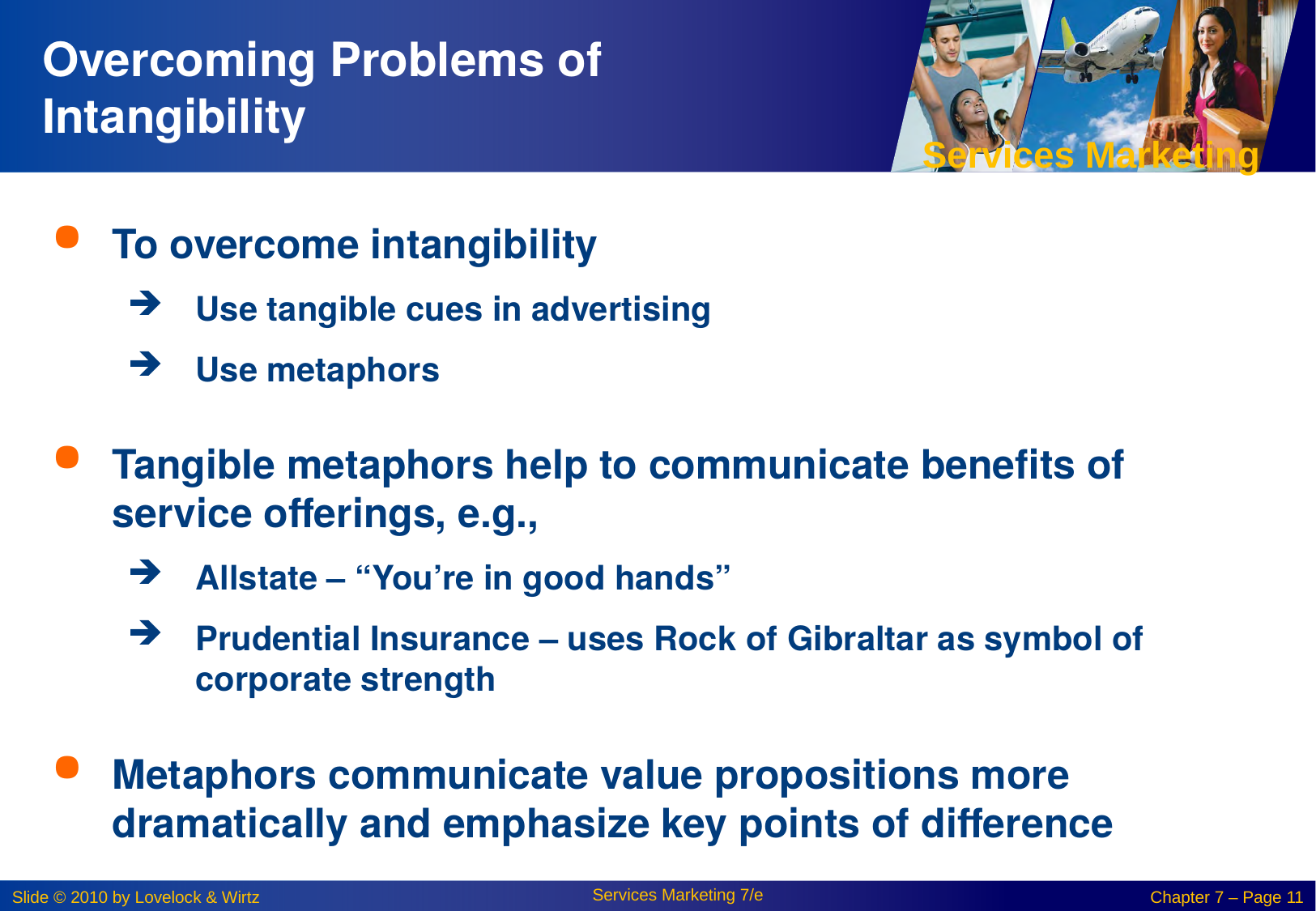

# Overcoming Problems of Intangibility
To overcome intangibility
Use tangible cues in advertising
Use metaphors
Tangible metaphors help to communicate benefits of service offerings, e.g.,
Allstate – “You’re in good hands”
Prudential Insurance – uses Rock of Gibraltar as symbol of     corporate strength
Metaphors communicate value propositions more dramatically and emphasize key points of difference